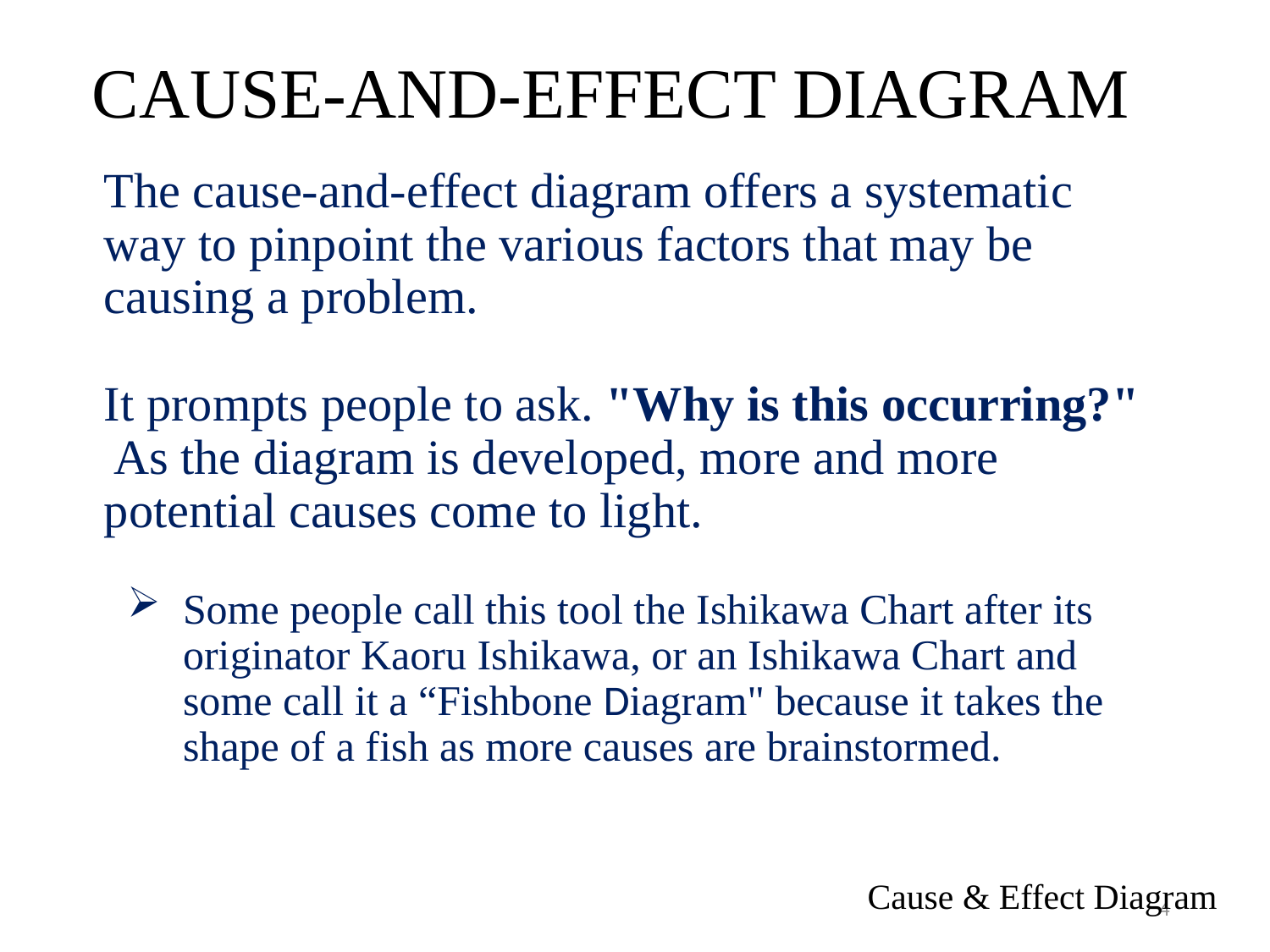

# CAUSE-AND-EFFECT DIAGRAM
The cause-and-effect diagram offers a systematic way to pinpoint the various factors that may be causing a problem.

It prompts people to ask. "Why is this occurring?"  As the diagram is developed, more and more potential causes come to light.

Some people call this tool the Ishikawa Chart after its originator Kaoru Ishikawa, or an Ishikawa Chart and some call it a “Fishbone Diagram" because it takes the shape of a fish as more causes are brainstormed.

Cause & Effect Diagram
4